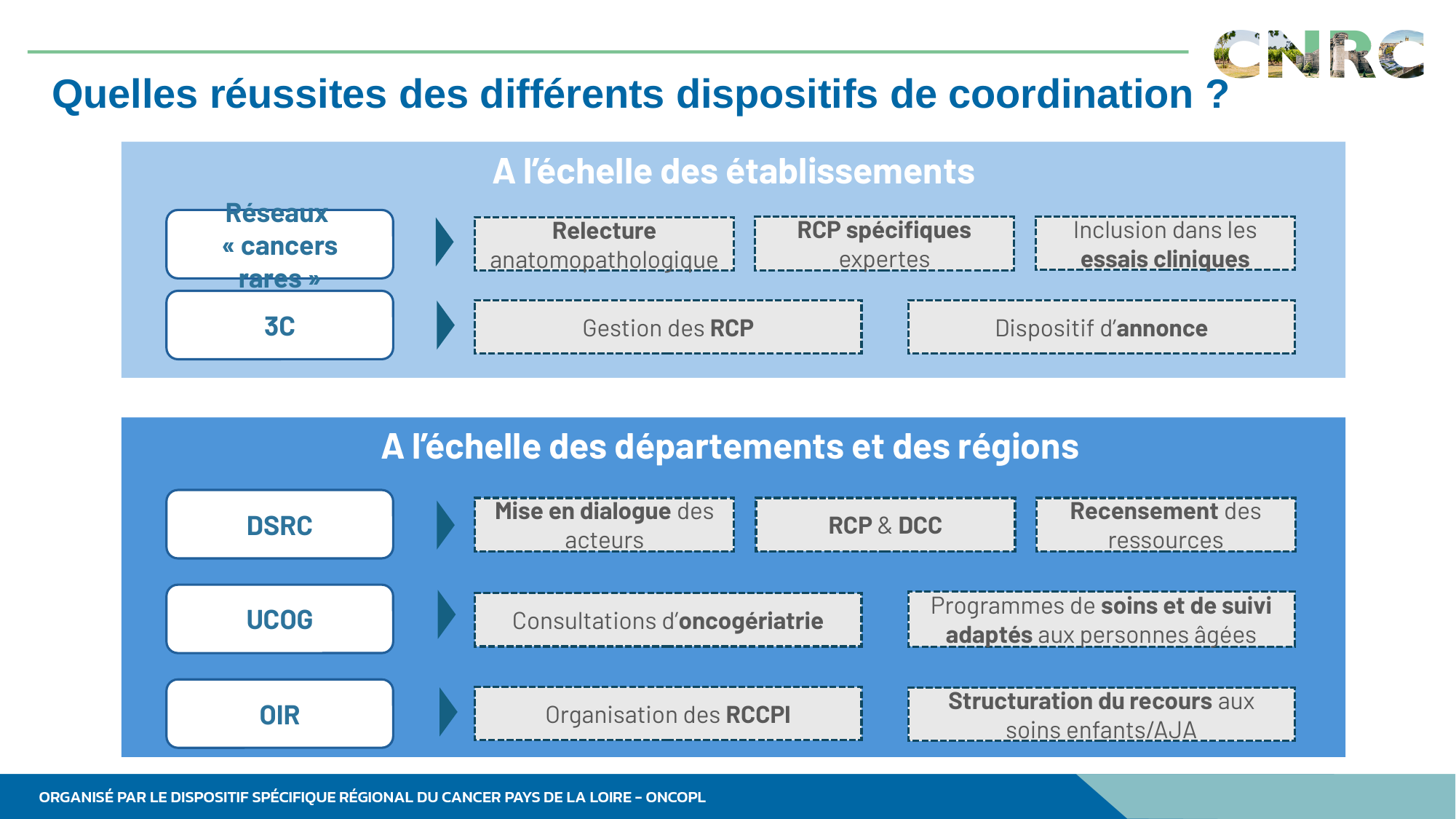

# Quelles réussites des différents dispositifs de coordination ?
A l’échelle des établissements
Réseaux
« cancers rares »
Inclusion dans les essais cliniques
RCP spécifiques expertes
Relecture anatomopathologique

3C
Gestion des RCP
Dispositif d’annonce

A l’échelle des départements et des régions
DSRC
Mise en dialogue des acteurs
RCP & DCC
Recensement des ressources

UCOG
Programmes de soins et de suivi adaptés aux personnes âgées
Consultations d’oncogériatrie

OIR
Organisation des RCCPI
Structuration du recours aux soins enfants/AJA